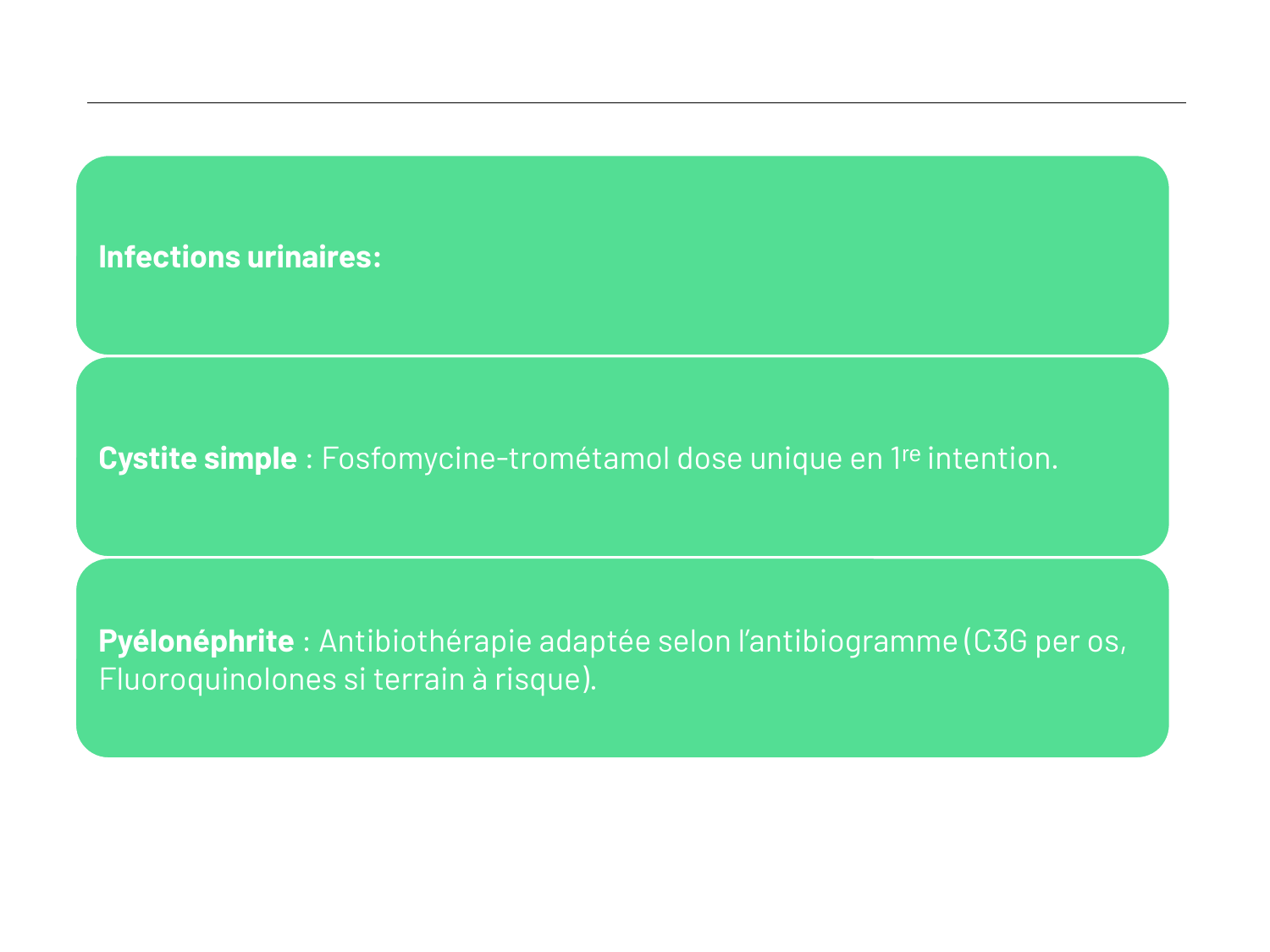

58
Infections urinaires:
Cystite simple : Fosfomycine-trométamol dose unique en 1ʳᵉ intention.
Pyélonéphrite : Antibiothérapie adaptée selon l’antibiogramme (C3G per os, Fluoroquinolones si terrain à risque).